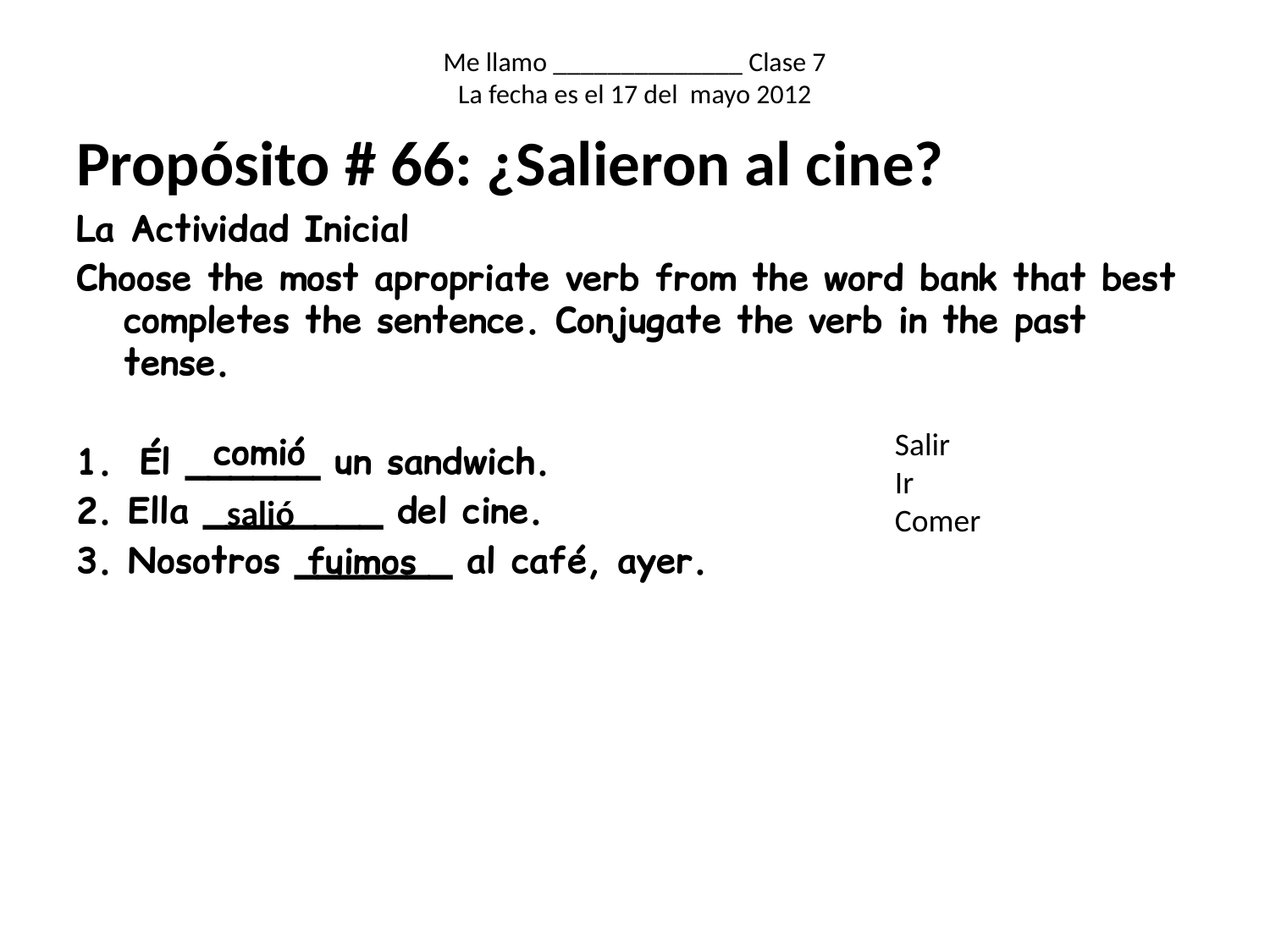

# Me llamo ______________ Clase 7 La fecha es el 17 del  mayo 2012

Propósito # 66: ¿Salieron al cine?
La Actividad Inicial
Choose the most apropriate verb from the word bank that best completes the sentence. Conjugate the verb in the past tense.

Él ______ un sandwich.
2. Ella ________ del cine.
3. Nosotros _______ al café, ayer.

Salir
Ir
Comer

comió
salió
fuimos